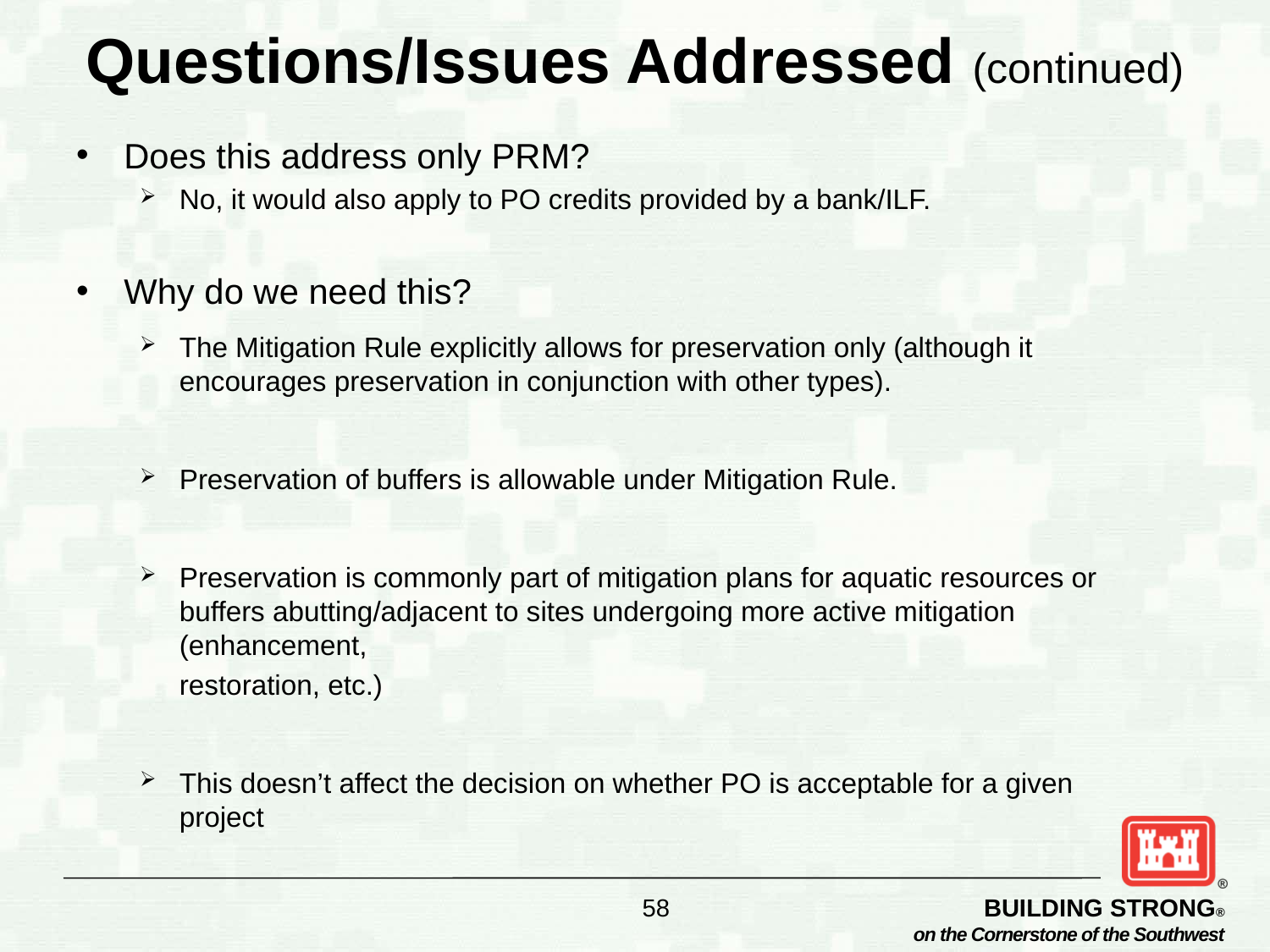

# Questions/Issues Addressed (continued)
Does this address only PRM?
No, it would also apply to PO credits provided by a bank/ILF.

Why do we need this?

The Mitigation Rule explicitly allows for preservation only (although it encourages preservation in conjunction with other types).

Preservation of buffers is allowable under Mitigation Rule.

Preservation is commonly part of mitigation plans for aquatic resources or buffers abutting/adjacent to sites undergoing more active mitigation (enhancement,
	restoration, etc.)

This doesn’t affect the decision on whether PO is acceptable for a given project

58